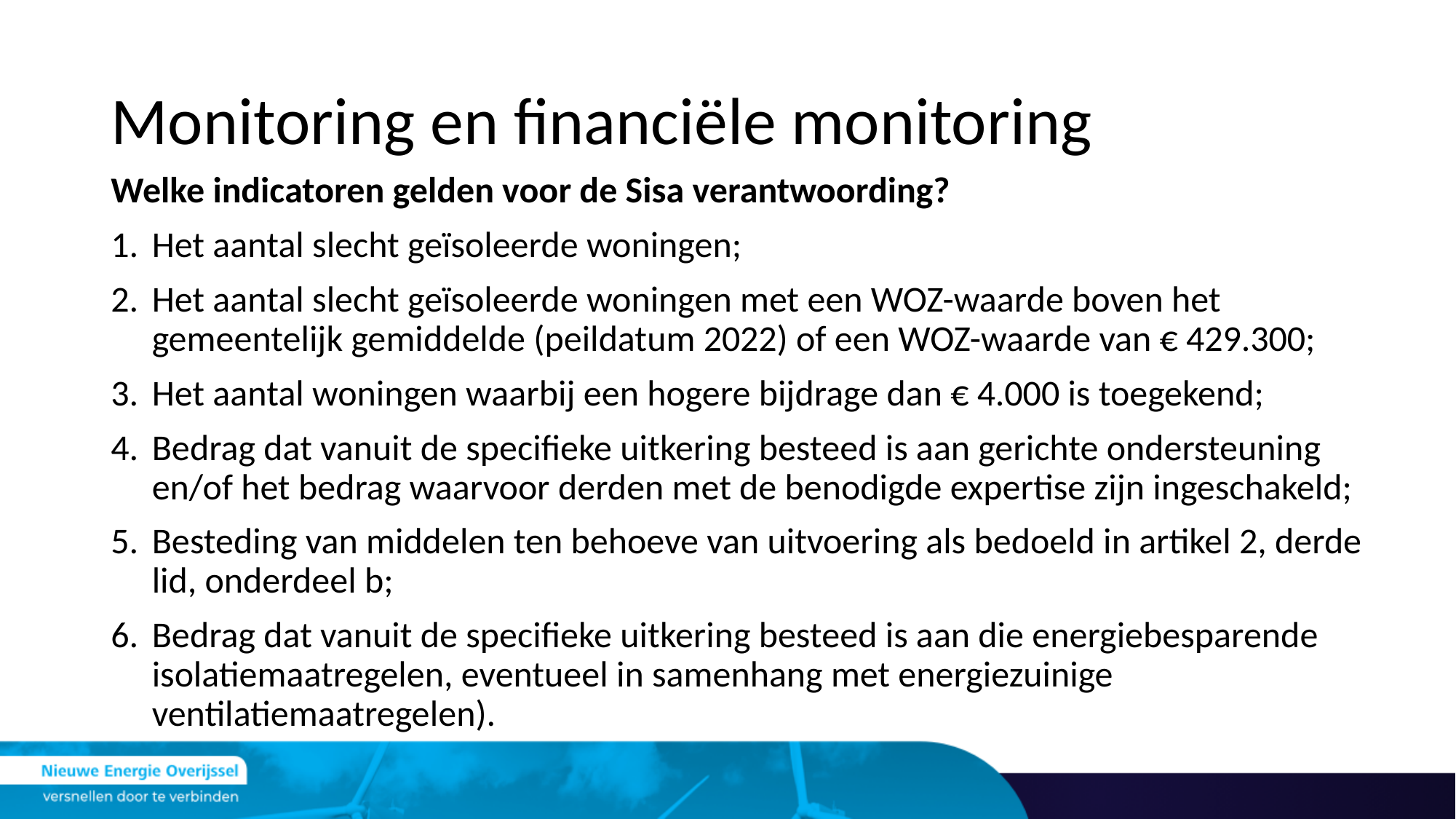

# Monitoring en financiële monitoring
Welke indicatoren gelden voor de Sisa verantwoording?
Het aantal slecht geïsoleerde woningen;
Het aantal slecht geïsoleerde woningen met een WOZ-waarde boven het gemeentelijk gemiddelde (peildatum 2022) of een WOZ-waarde van € 429.300;
Het aantal woningen waarbij een hogere bijdrage dan € 4.000 is toegekend;
Bedrag dat vanuit de specifieke uitkering besteed is aan gerichte ondersteuning en/of het bedrag waarvoor derden met de benodigde expertise zijn ingeschakeld;
Besteding van middelen ten behoeve van uitvoering als bedoeld in artikel 2, derde lid, onderdeel b;
Bedrag dat vanuit de specifieke uitkering besteed is aan die energiebesparende isolatiemaatregelen, eventueel in samenhang met energiezuinige ventilatiemaatregelen).